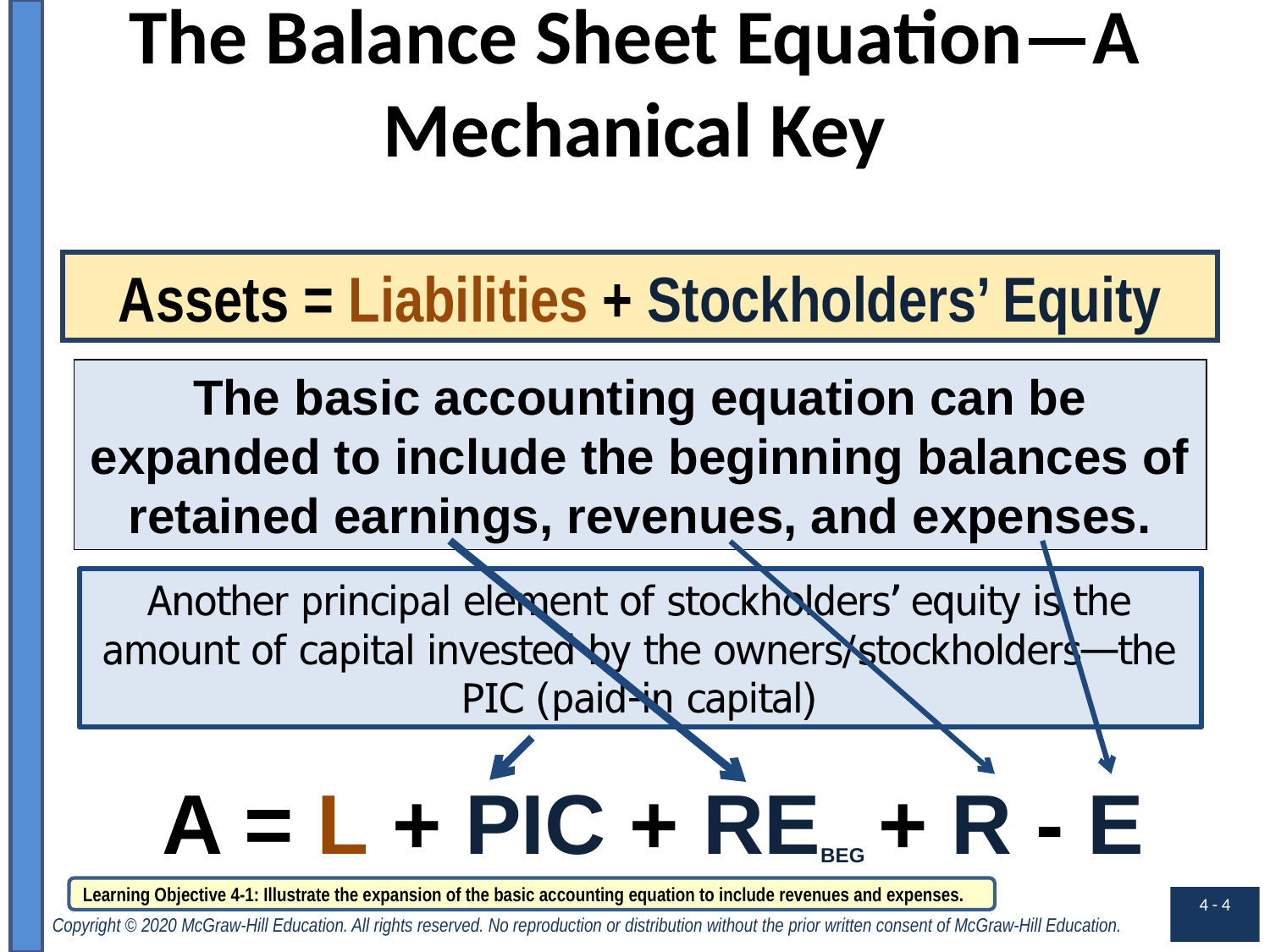

# The Balance Sheet Equation—A Mechanical Key
Assets = Liabilities + Stockholders’ Equity
The basic accounting equation can be expanded to include the beginning balances of retained earnings, revenues, and expenses.
Another principal element of stockholders’ equity is the amount of capital invested by the owners/stockholders—the PIC (paid-in capital)
A = L + PIC + REBEG + R - E
Learning Objective 4-1: Illustrate the expansion of the basic accounting equation to include revenues and expenses.